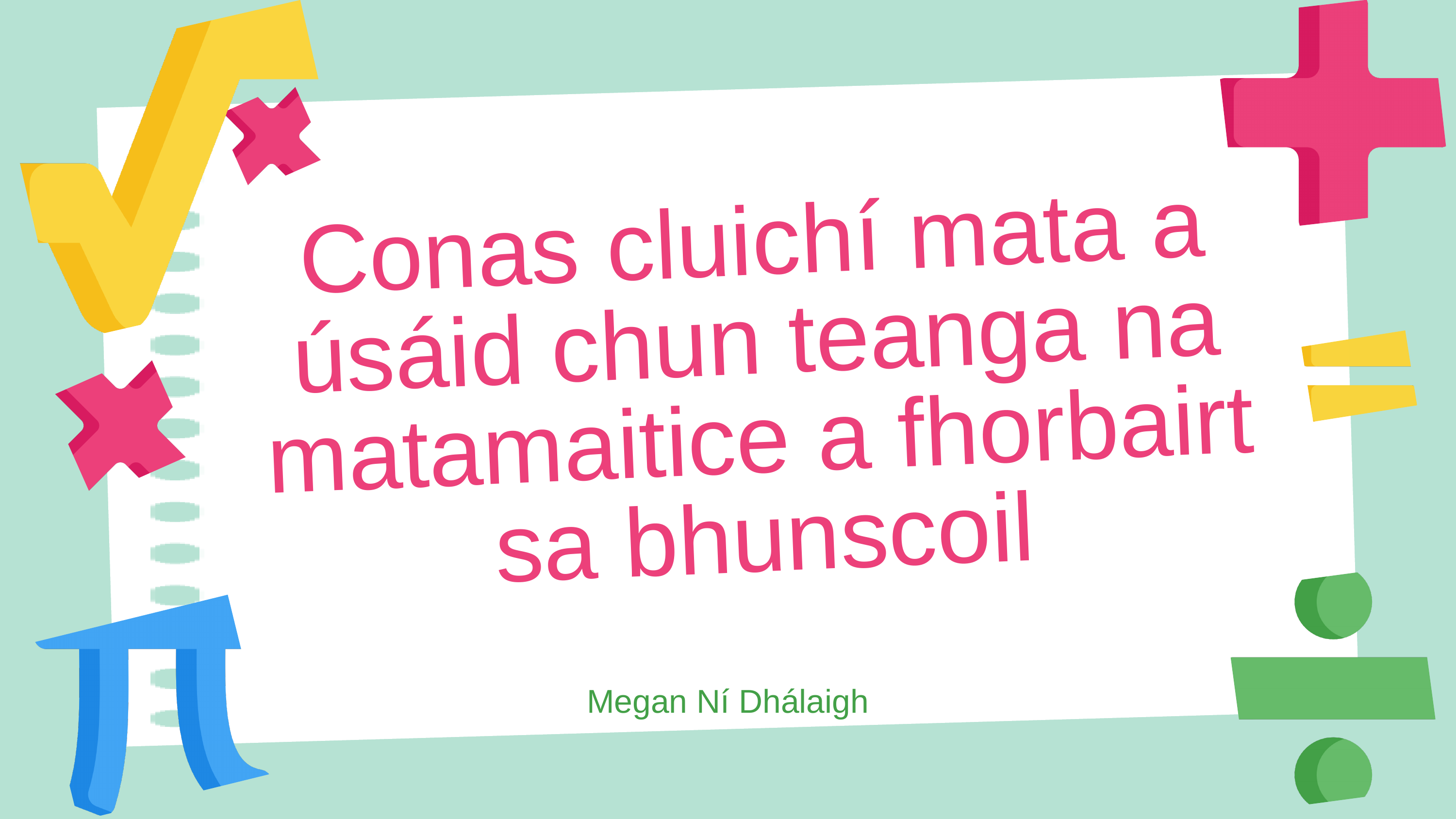

Conas cluichí mata a úsáid chun teanga na matamaitice a fhorbairt sa bhunscoil

Megan Ní Dhálaigh